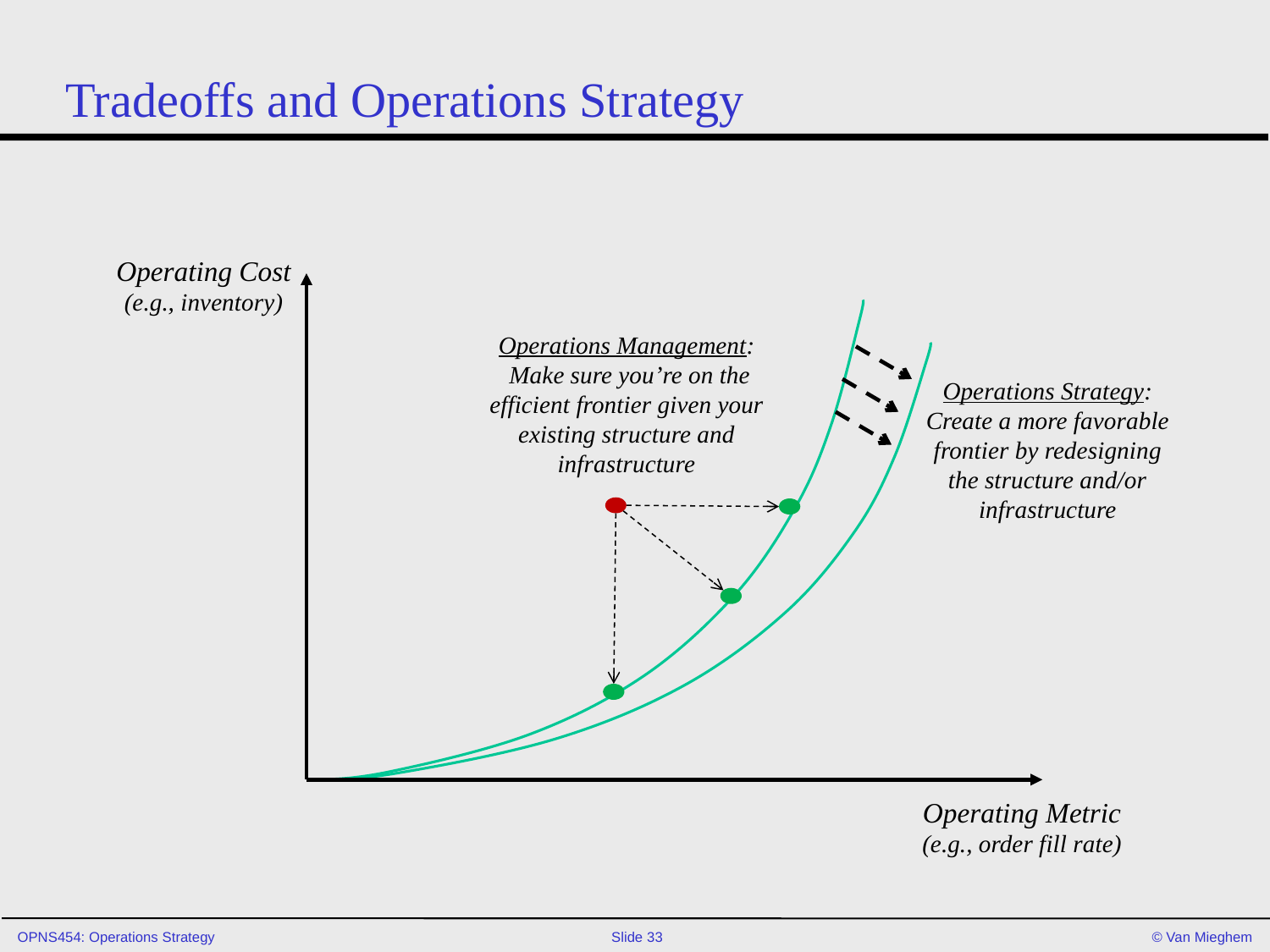

# Tradeoffs and Operations Strategy
Operating Cost
(e.g., inventory)

Operations Management:
 Make sure you’re on the efficient frontier given your existing structure and infrastructure

Operations Strategy:
Create a more favorable frontier by redesigning the structure and/or infrastructure

Operating Metric
(e.g., order fill rate)